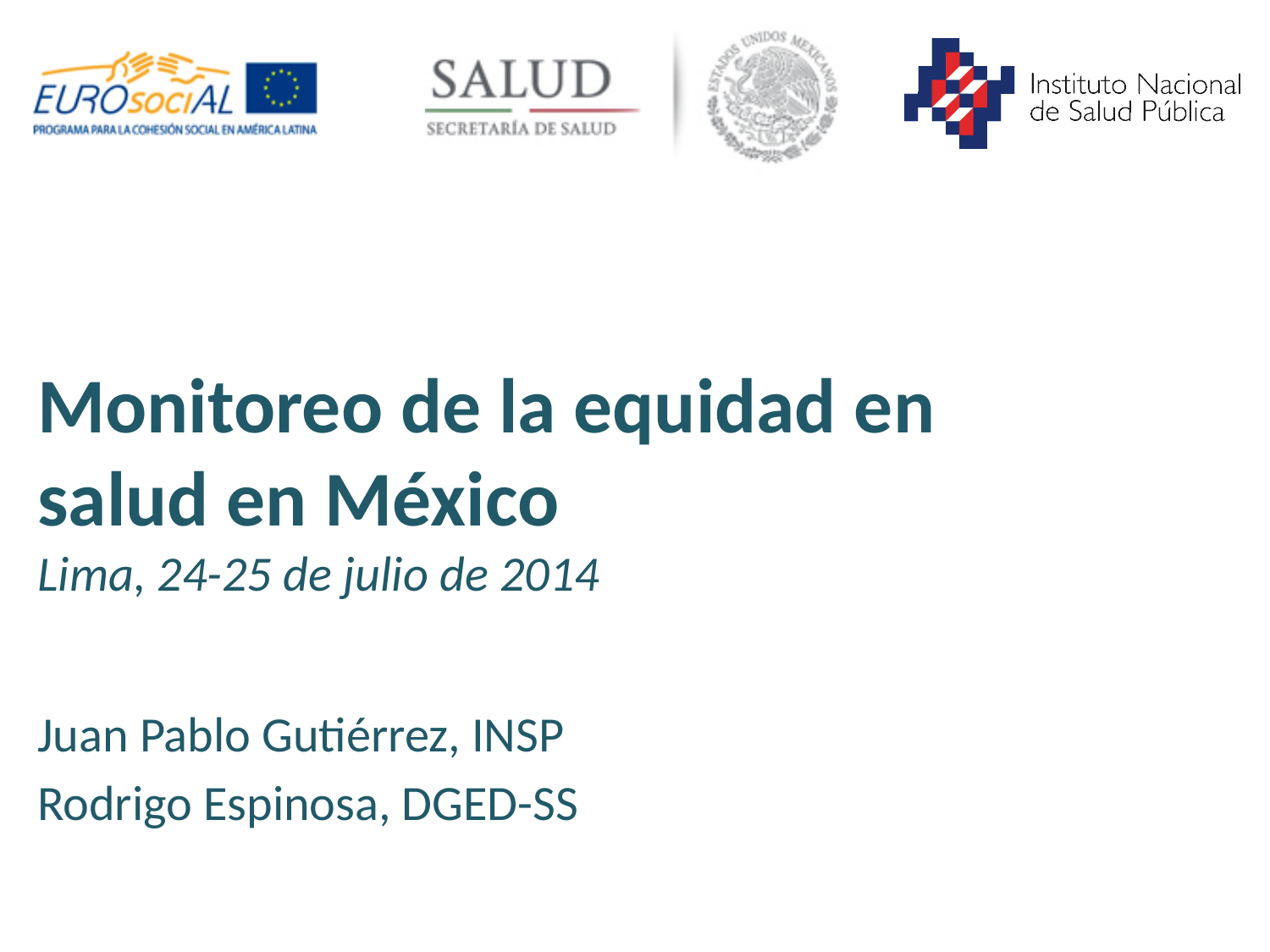

# Monitoreo de la equidad en salud en México Lima, 24-25 de julio de 2014
Juan Pablo Gutiérrez, INSP
Rodrigo Espinosa, DGED-SS